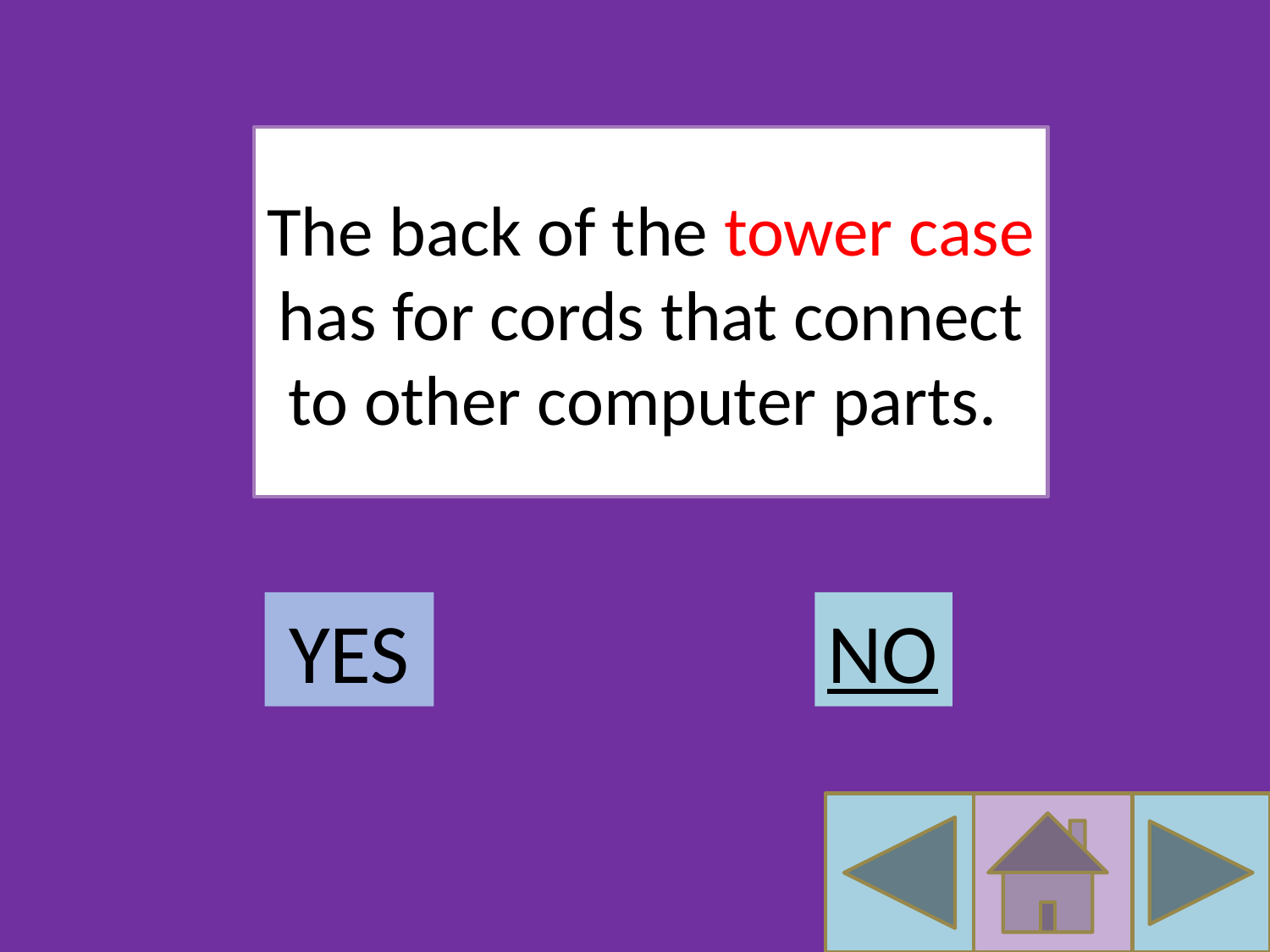

The back of the tower case has for cords that connect to other computer parts.
YES
NO